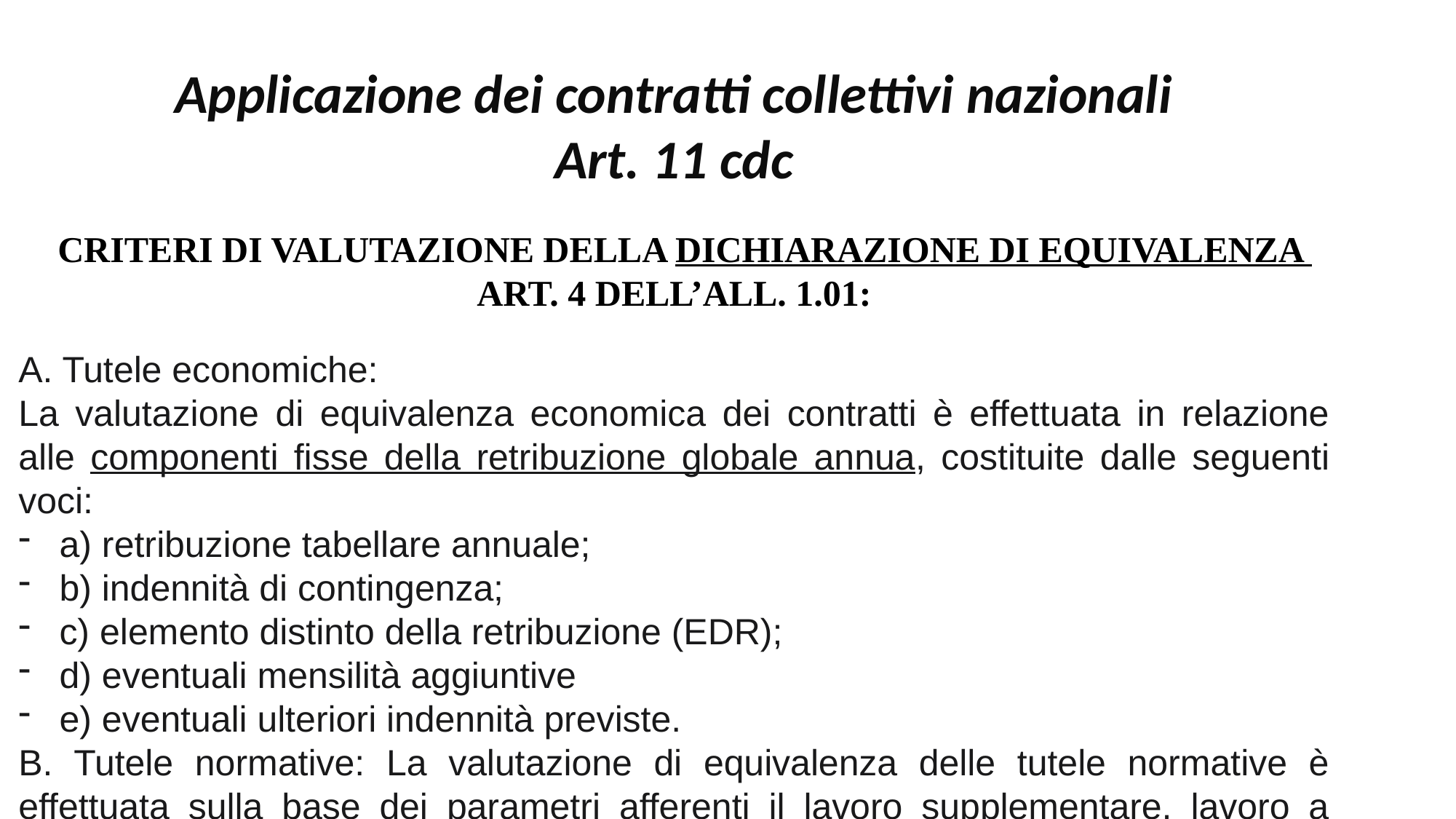

Applicazione dei contratti collettivi nazionali Art. 11 cdc

	CRITERI DI VALUTAZIONE DELLA DICHIARAZIONE DI EQUIVALENZA
ART. 4 DELL’ALL. 1.01:

A. Tutele economiche:
La valutazione di equivalenza economica dei contratti è effettuata in relazione alle componenti fisse della retribuzione globale annua, costituite dalle seguenti voci:
a) retribuzione tabellare annuale;
b) indennità di contingenza;
c) elemento distinto della retribuzione (EDR);
d) eventuali mensilità aggiuntive
e) eventuali ulteriori indennità previste.
B. Tutele normative: La valutazione di equivalenza delle tutele normative è effettuata sulla base dei parametri afferenti il lavoro supplementare, lavoro a tempo parziale,  lavoro straordinario; festività soppresse, durata del periodo di prova ecc.